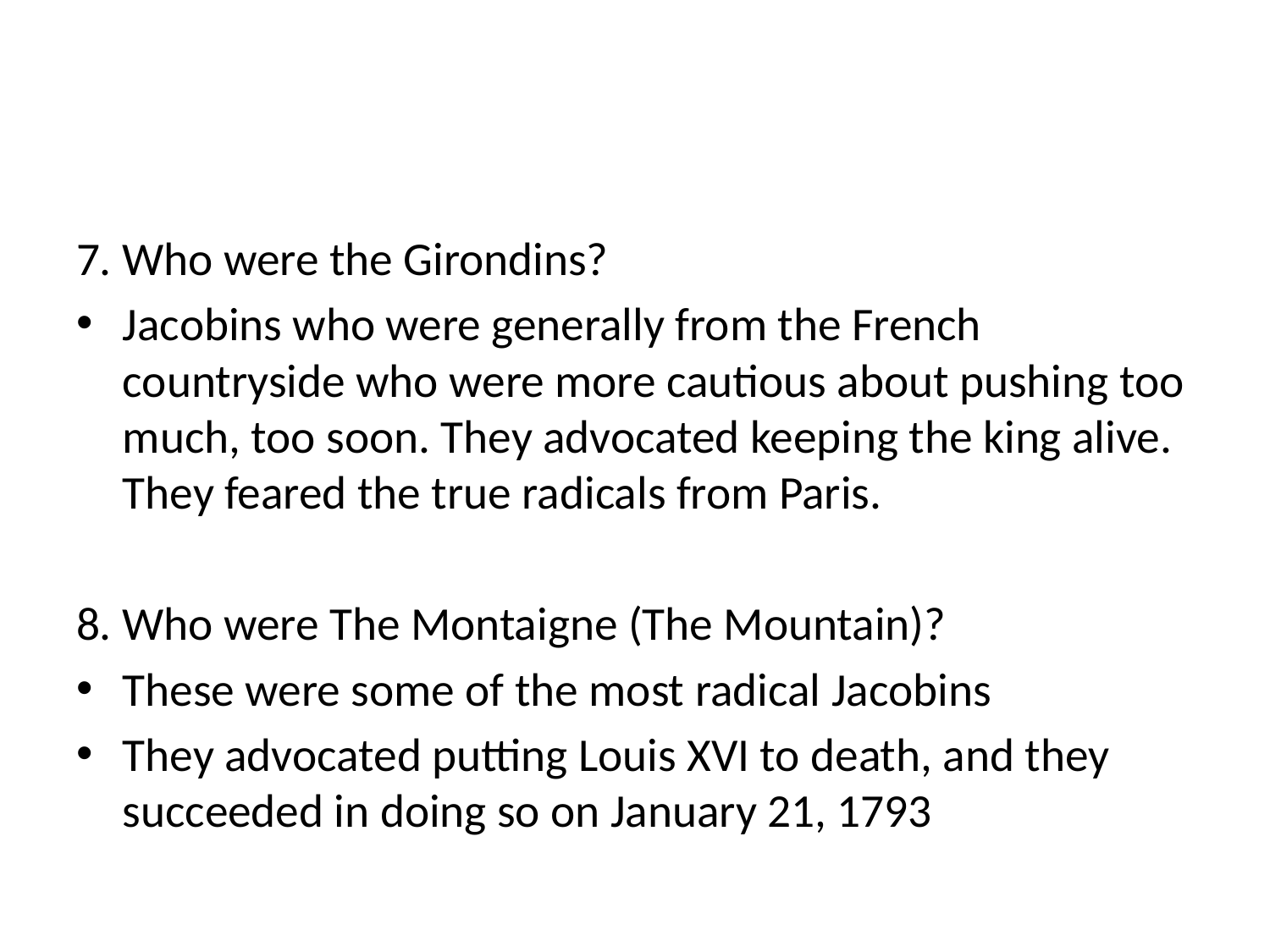

#
7. Who were the Girondins?
Jacobins who were generally from the French countryside who were more cautious about pushing too much, too soon. They advocated keeping the king alive. They feared the true radicals from Paris.

8. Who were The Montaigne (The Mountain)?
These were some of the most radical Jacobins
They advocated putting Louis XVI to death, and they succeeded in doing so on January 21, 1793